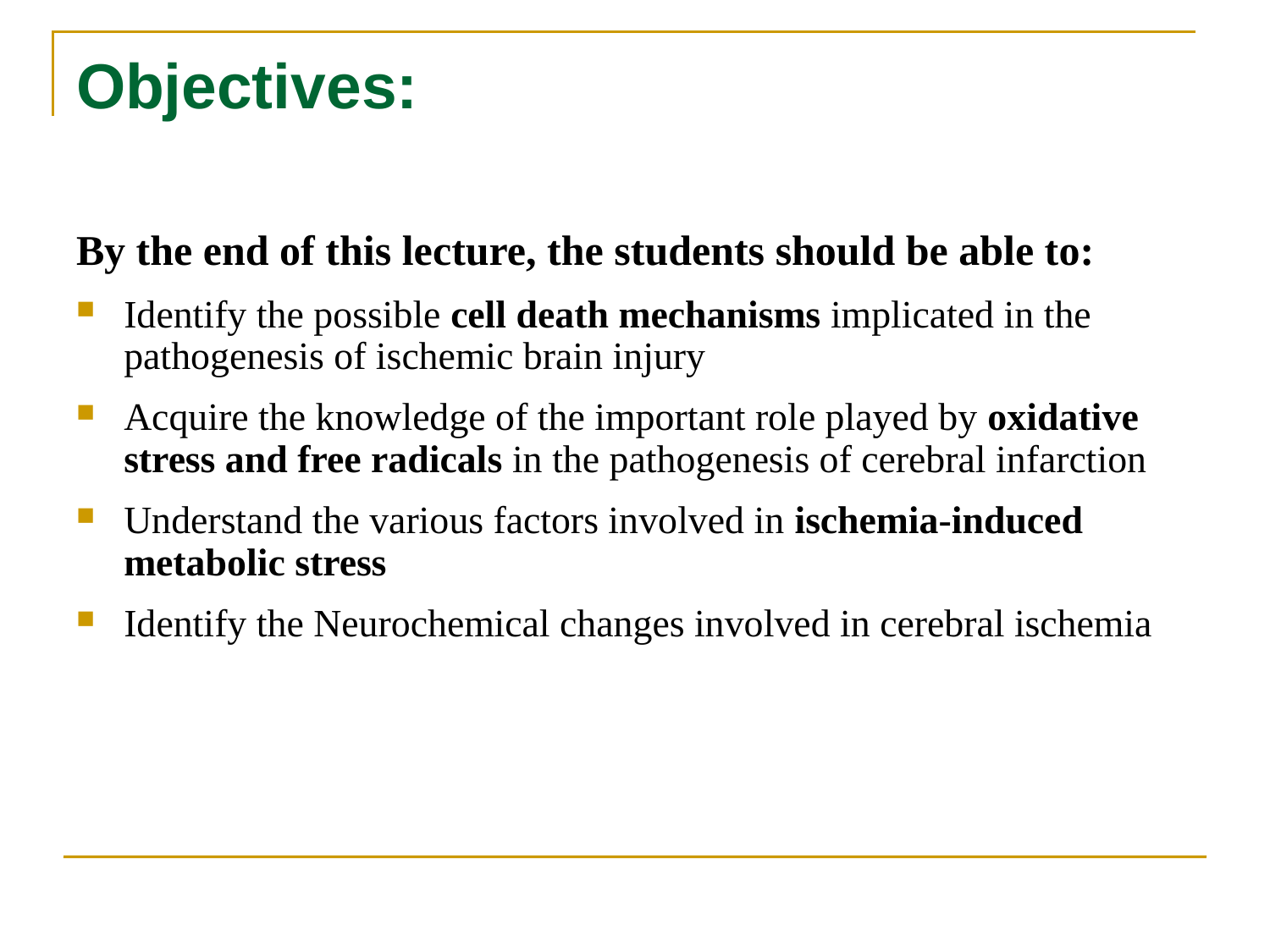

# Objectives:
By the end of this lecture, the students should be able to:
Identify the possible cell death mechanisms implicated in the pathogenesis of ischemic brain injury
Acquire the knowledge of the important role played by oxidative stress and free radicals in the pathogenesis of cerebral infarction
Understand the various factors involved in ischemia-induced metabolic stress
Identify the Neurochemical changes involved in cerebral ischemia